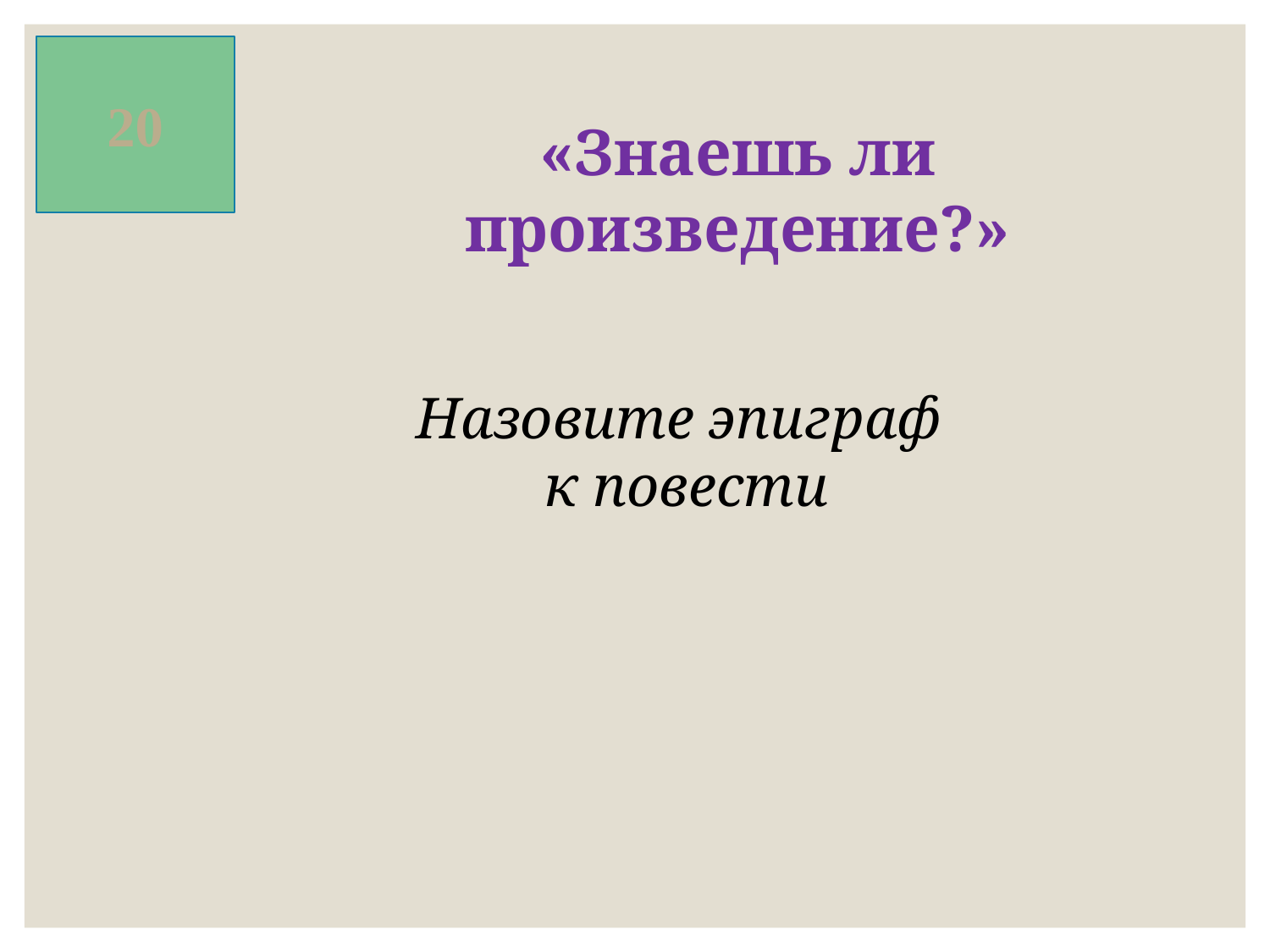

20
«Знаешь ли произведение?»
Назовите эпиграф
к повести